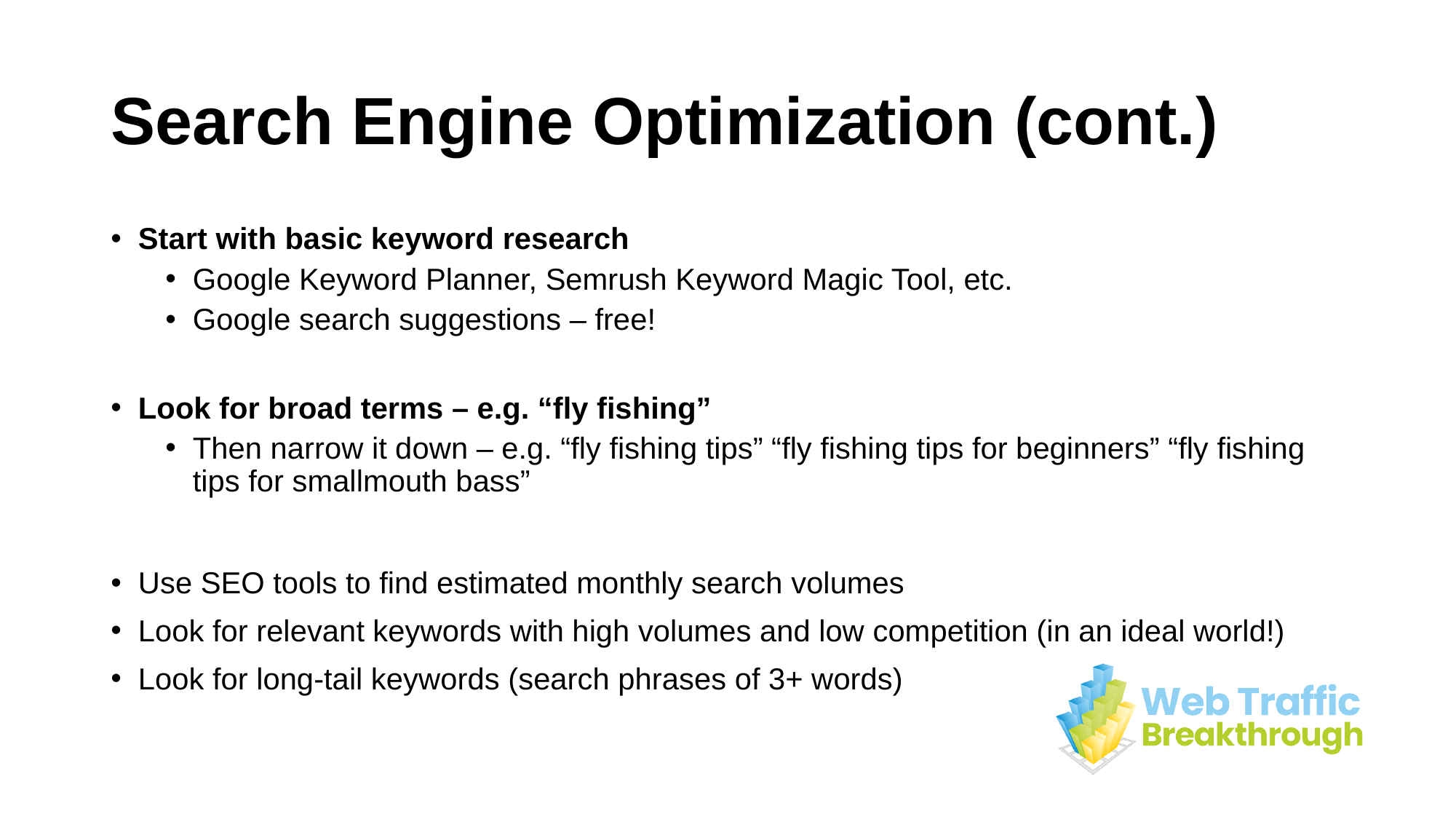

# Search Engine Optimization (cont.)
Start with basic keyword research
Google Keyword Planner, Semrush Keyword Magic Tool, etc.
Google search suggestions – free!

Look for broad terms – e.g. “fly fishing”
Then narrow it down – e.g. “fly fishing tips” “fly fishing tips for beginners” “fly fishing tips for smallmouth bass”

Use SEO tools to find estimated monthly search volumes
Look for relevant keywords with high volumes and low competition (in an ideal world!)
Look for long-tail keywords (search phrases of 3+ words)